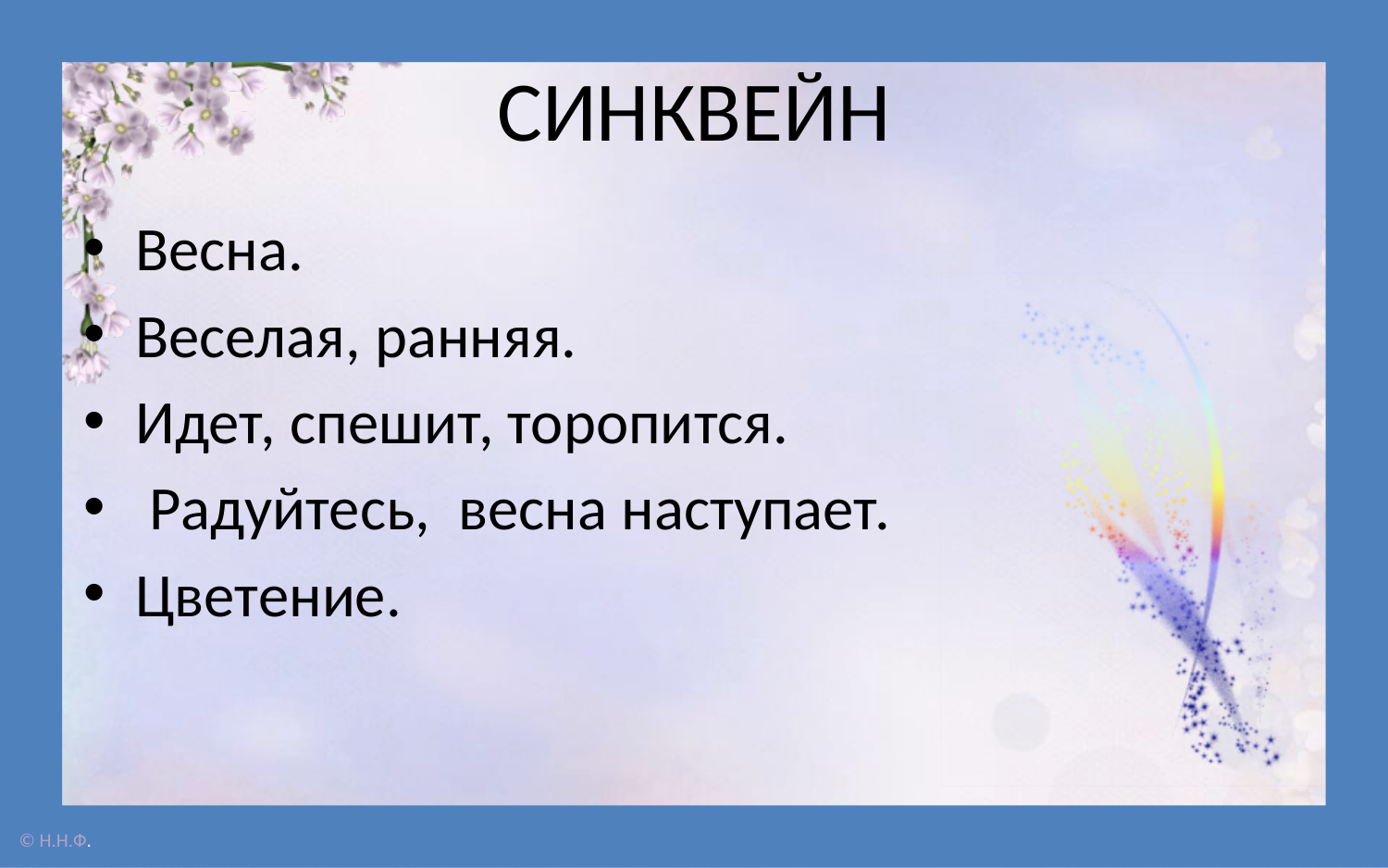

# СИНКВЕЙН
Весна.
Веселая, ранняя.
Идет, спешит, торопится.
 Радуйтесь,  весна наступает.
Цветение.